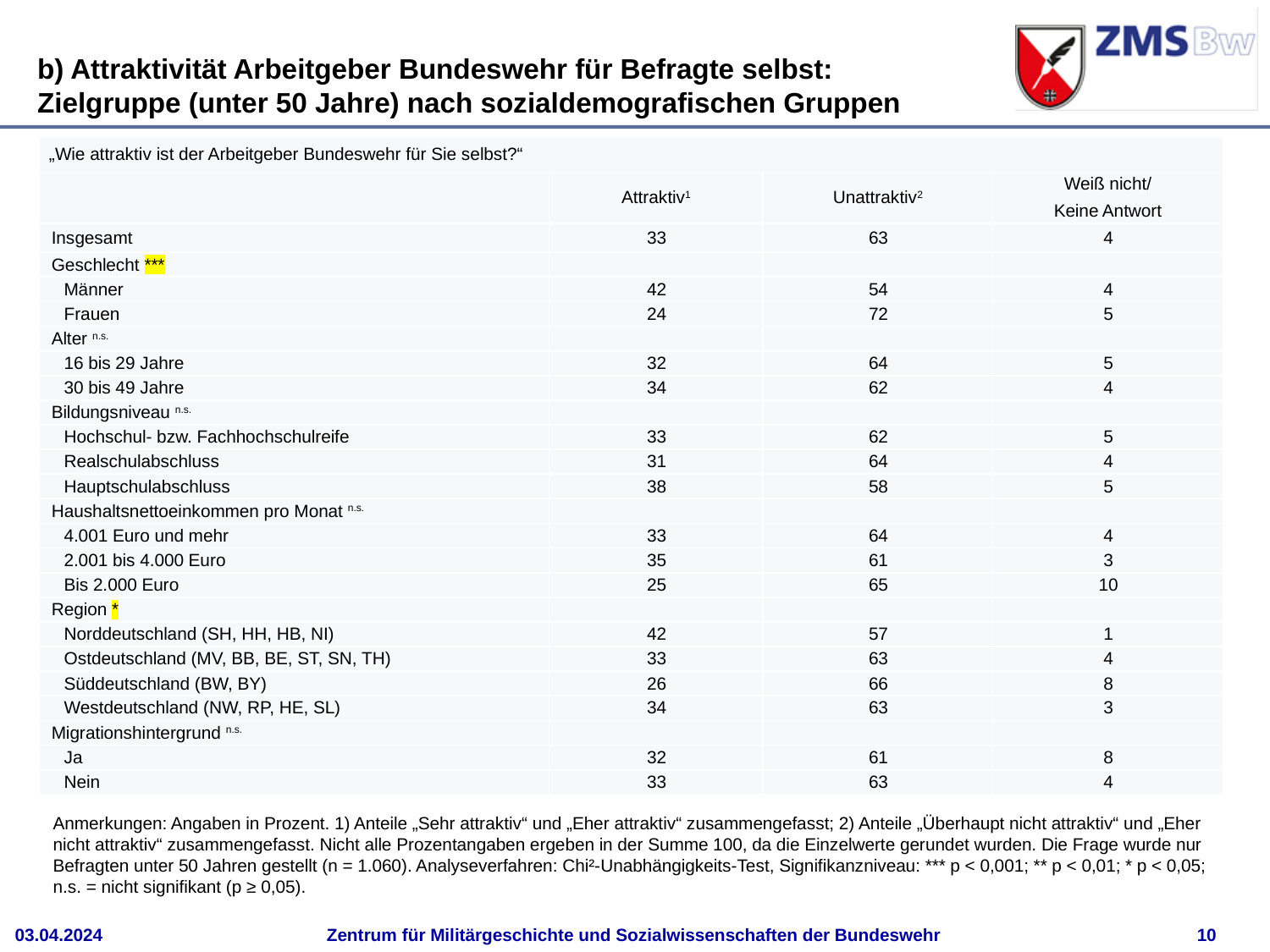

b) Attraktivität Arbeitgeber Bundeswehr für Befragte selbst:
Zielgruppe (unter 50 Jahre) nach sozialdemografischen Gruppen
| „Wie attraktiv ist der Arbeitgeber Bundeswehr für Sie selbst?“ |  |  |  |
| --- | --- | --- | --- |
|  | Attraktiv1 | Unattraktiv2 | Weiß nicht/ Keine Antwort |
| Insgesamt | 33 | 63 | 4 |
| Geschlecht \*\*\* |  |  |  |
| Männer | 42 | 54 | 4 |
| Frauen | 24 | 72 | 5 |
| Alter n.s. |  |  |  |
| 16 bis 29 Jahre | 32 | 64 | 5 |
| 30 bis 49 Jahre | 34 | 62 | 4 |
| Bildungsniveau n.s. |  |  |  |
| Hochschul- bzw. Fachhochschulreife | 33 | 62 | 5 |
| Realschulabschluss | 31 | 64 | 4 |
| Hauptschulabschluss | 38 | 58 | 5 |
| Haushaltsnettoeinkommen pro Monat n.s. |  |  |  |
| 4.001 Euro und mehr | 33 | 64 | 4 |
| 2.001 bis 4.000 Euro | 35 | 61 | 3 |
| Bis 2.000 Euro | 25 | 65 | 10 |
| Region \* |  |  |  |
| Norddeutschland (SH, HH, HB, NI) | 42 | 57 | 1 |
| Ostdeutschland (MV, BB, BE, ST, SN, TH) | 33 | 63 | 4 |
| Süddeutschland (BW, BY) | 26 | 66 | 8 |
| Westdeutschland (NW, RP, HE, SL) | 34 | 63 | 3 |
| Migrationshintergrund n.s. |  |  |  |
| Ja | 32 | 61 | 8 |
| Nein | 33 | 63 | 4 |
Anmerkungen: Angaben in Prozent. 1) Anteile „Sehr attraktiv“ und „Eher attraktiv“ zusammengefasst; 2) Anteile „Überhaupt nicht attraktiv“ und „Eher nicht attraktiv“ zusammengefasst. Nicht alle Prozentangaben ergeben in der Summe 100, da die Einzelwerte gerundet wurden. Die Frage wurde nur Befragten unter 50 Jahren gestellt (n = 1.060). Analyseverfahren: Chi²-Unabhängigkeits-Test, Signifikanzniveau: *** p < 0,001; ** p < 0,01; * p < 0,05; n.s. = nicht signifikant (p ≥ 0,05).